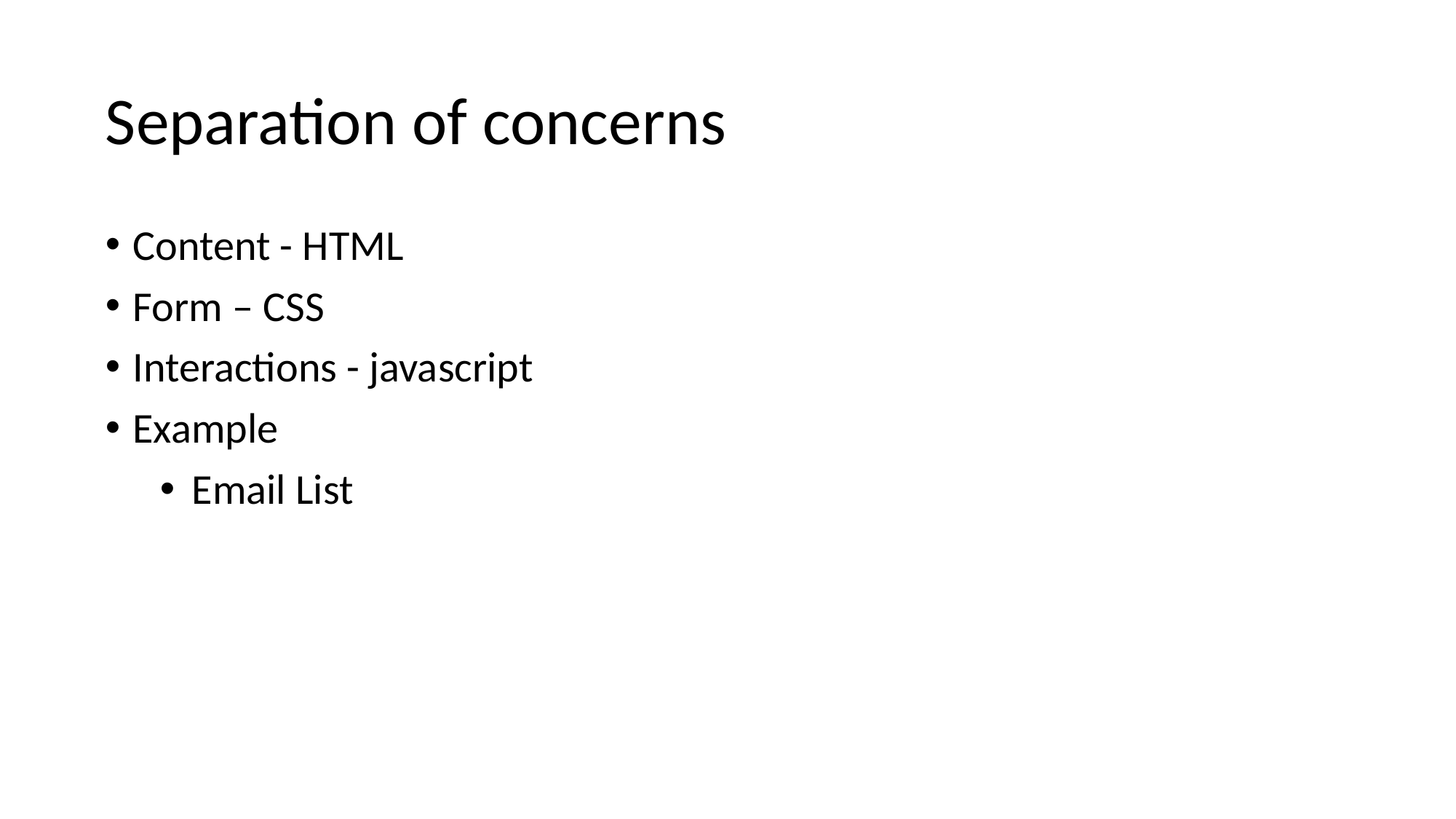

# Separation of concerns
Content - HTML
Form – CSS
Interactions - javascript
Example
Email List